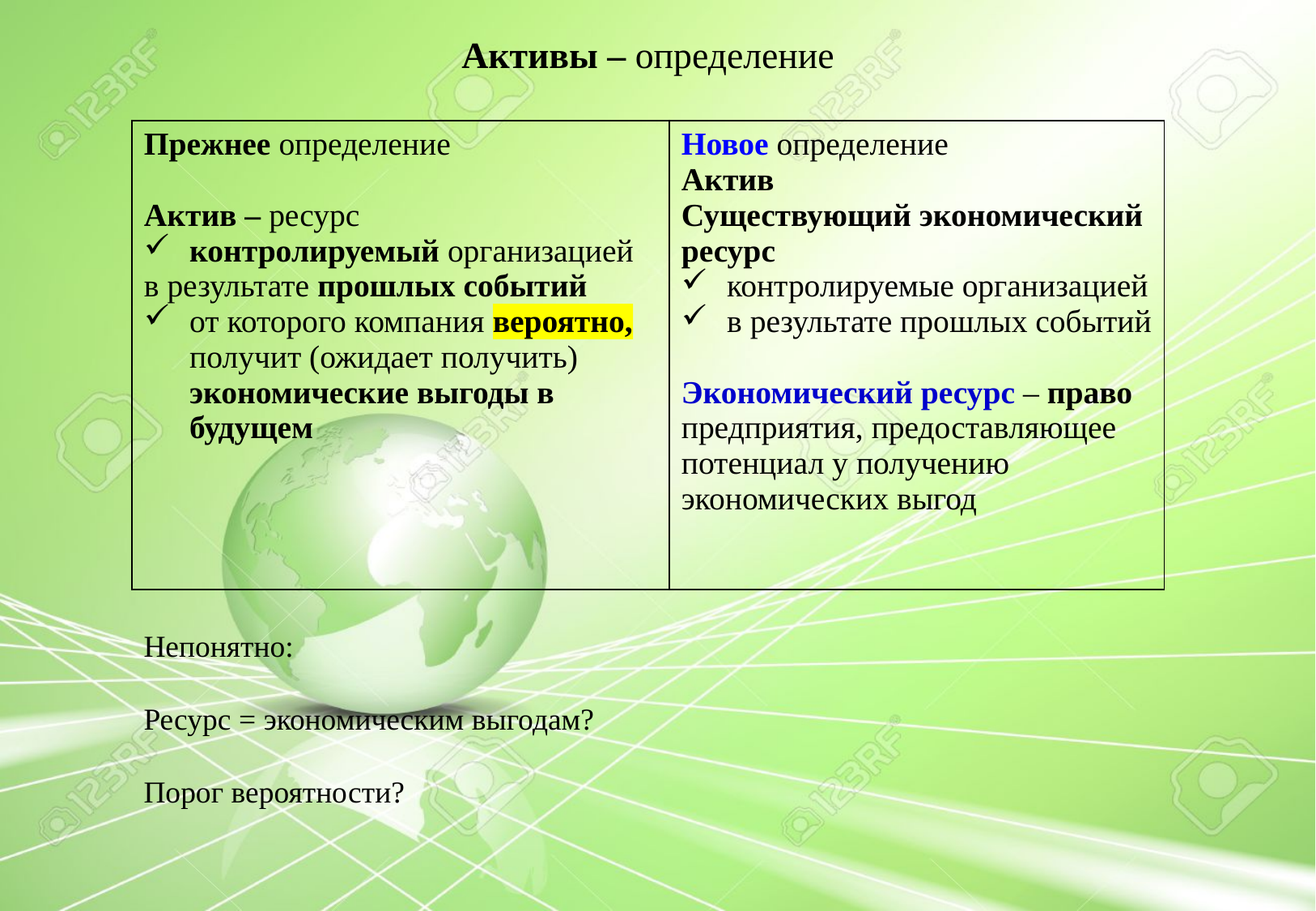

Активы – определение
| Прежнее определение Актив – ресурс контролируемый организацией в результате прошлых событий от которого компания вероятно, получит (ожидает получить) экономические выгоды в будущем | Новое определение Актив Существующий экономический ресурс контролируемые организацией в результате прошлых событий Экономический ресурс – право предприятия, предоставляющее потенциал у получению экономических выгод |
| --- | --- |

Непонятно:

Ресурс = экономическим выгодам?

Порог вероятности?